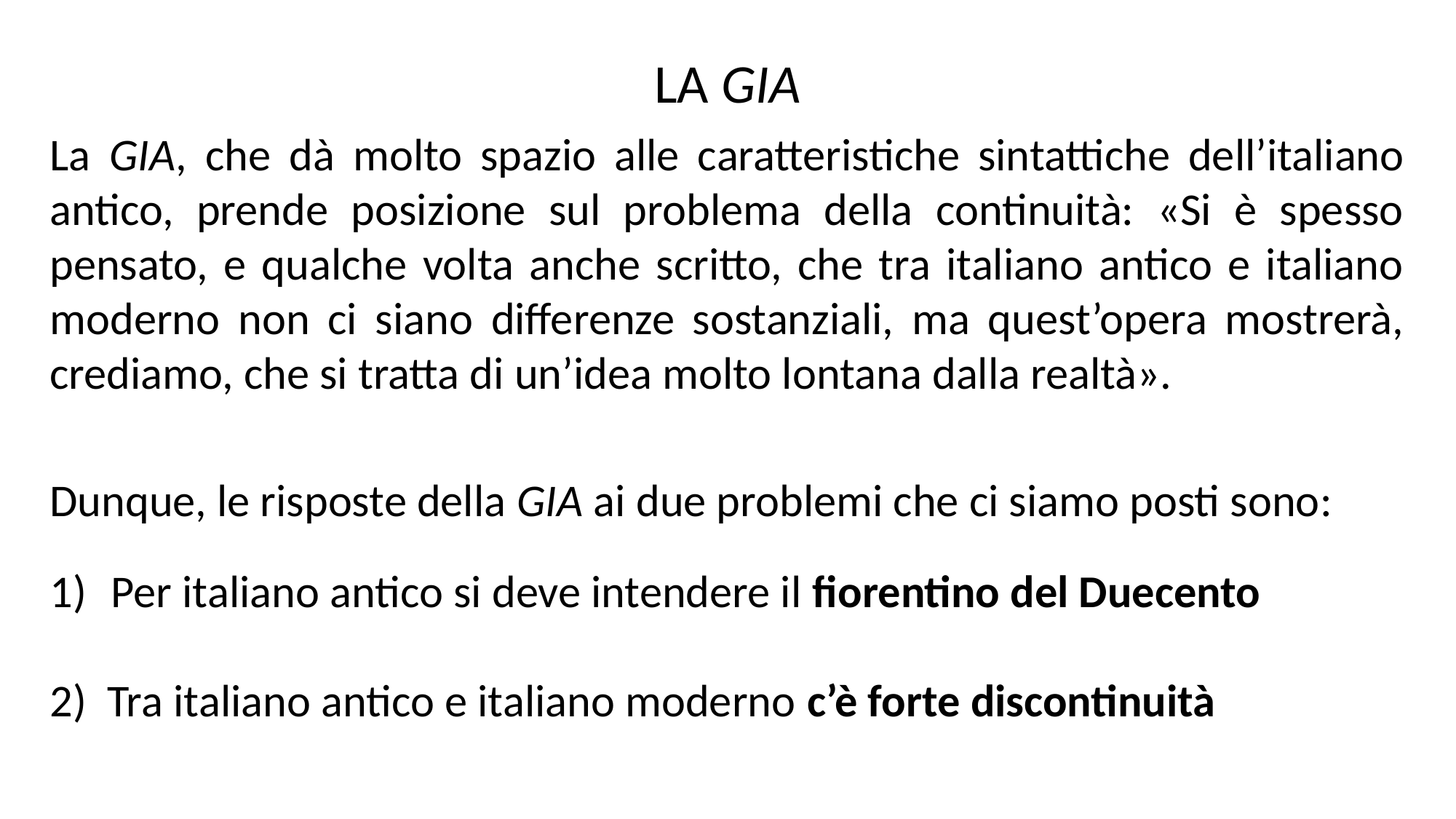

LA GIA
La GIA, che dà molto spazio alle caratteristiche sintattiche dell’italiano antico, prende posizione sul problema della continuità: «Si è spesso pensato, e qualche volta anche scritto, che tra italiano antico e italiano moderno non ci siano differenze sostanziali, ma quest’opera mostrerà, crediamo, che si tratta di un’idea molto lontana dalla realtà».

Dunque, le risposte della GIA ai due problemi che ci siamo posti sono:

Per italiano antico si deve intendere il fiorentino del Duecento

2)  Tra italiano antico e italiano moderno c’è forte discontinuità